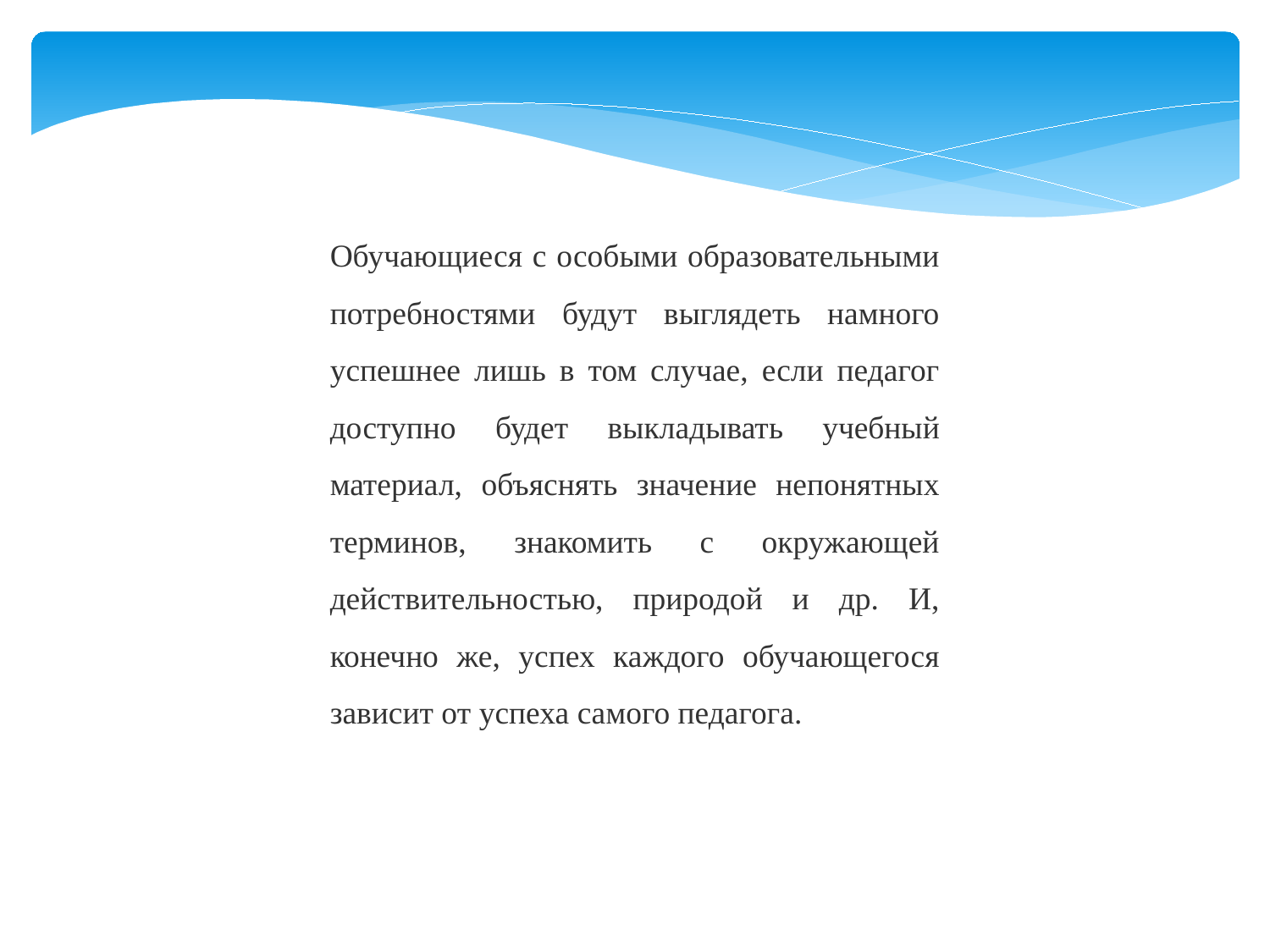

Обучающиеся с особыми образовательными потребностями будут выглядеть намного успешнее лишь в том случае, если педагог доступно будет выкладывать учебный материал, объяснять значение непонятных терминов, знакомить с окружающей действительностью, природой и др. И, конечно же, успех каждого обучающегося зависит от успеха самого педагога.